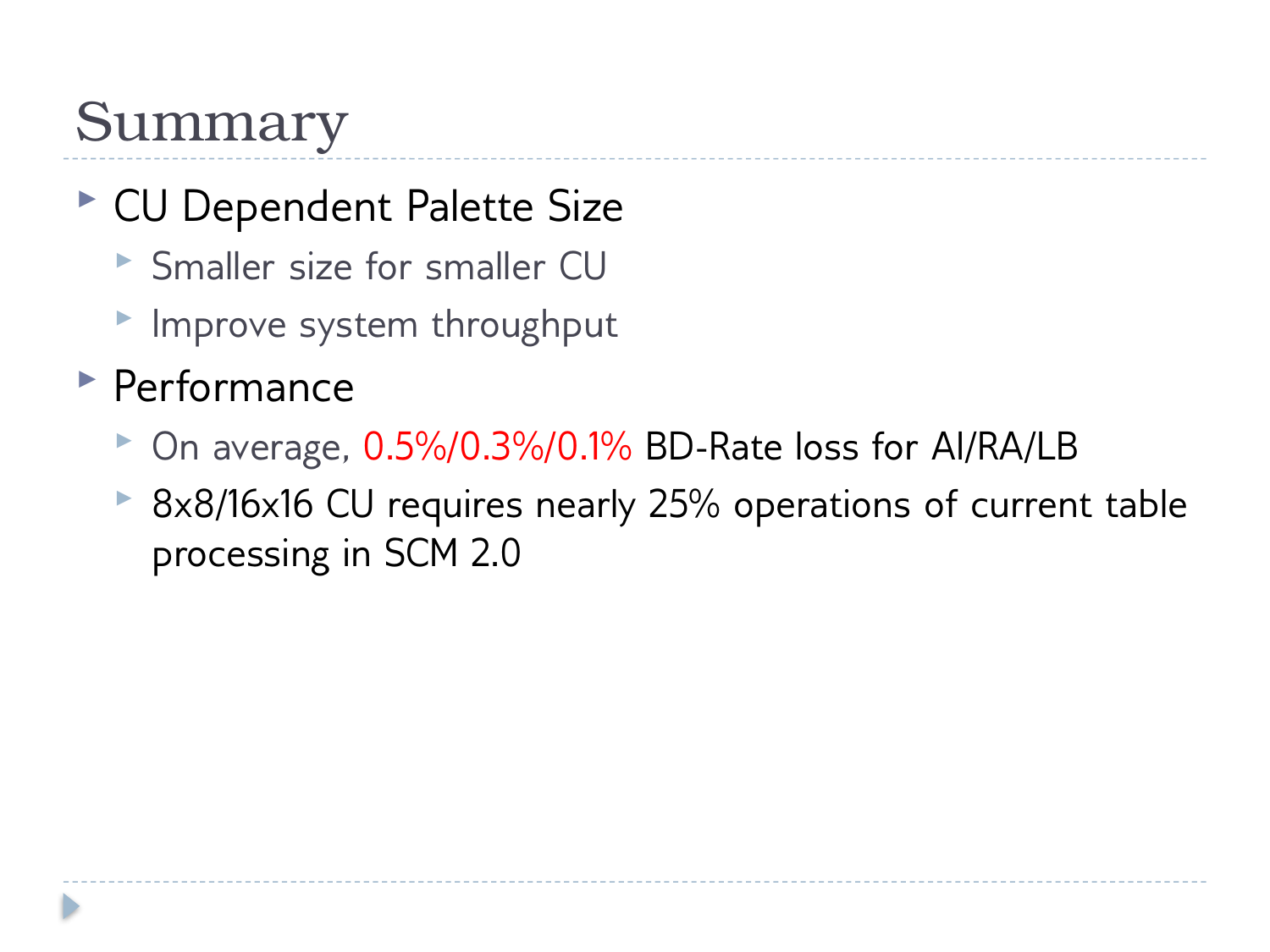

# Summary
CU Dependent Palette Size
Smaller size for smaller CU
Improve system throughput
Performance
On average, 0.5%/0.3%/0.1% BD-Rate loss for AI/RA/LB
8x8/16x16 CU requires nearly 25% operations of current table processing in SCM 2.0